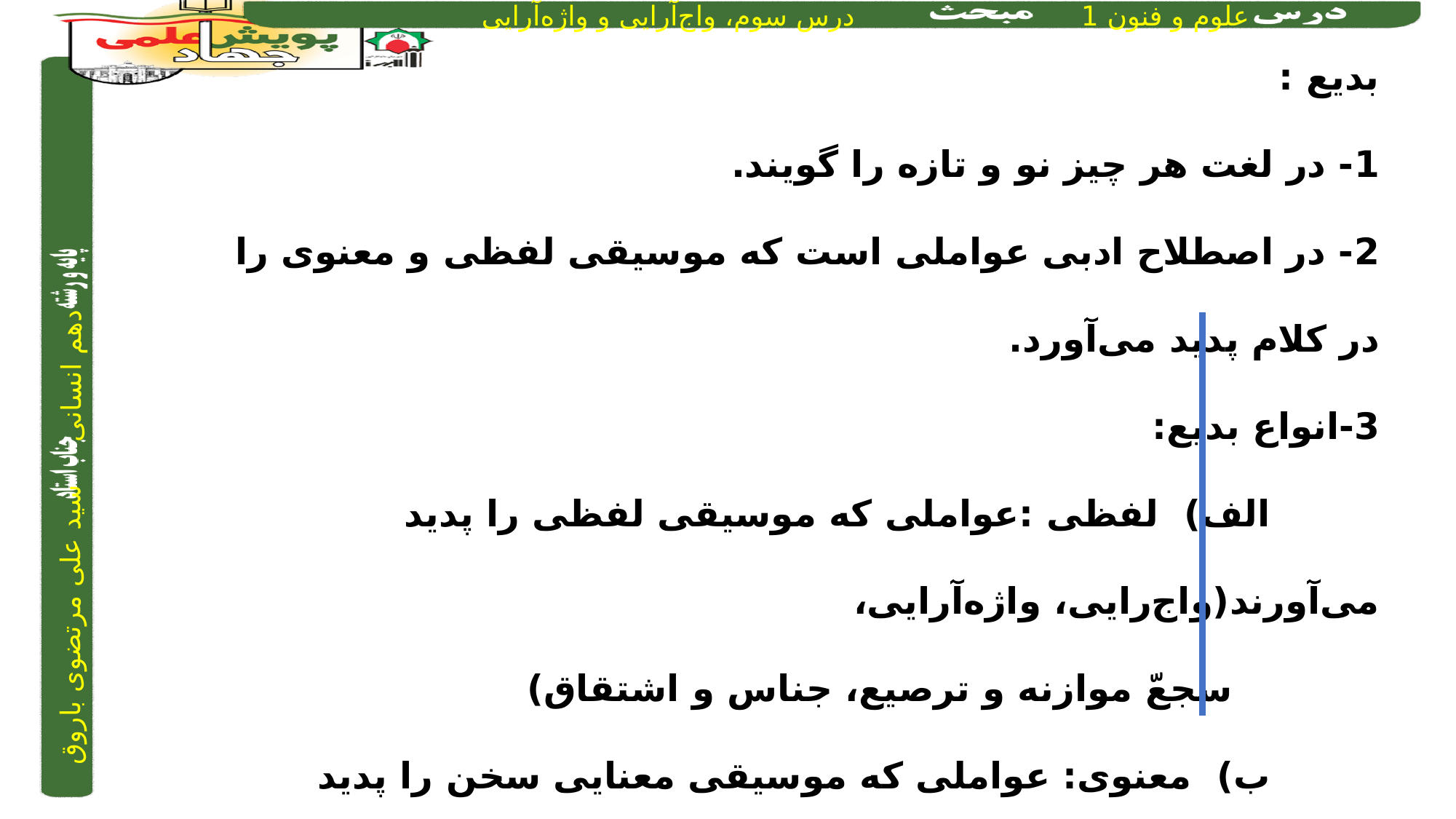

بدیع :
1- در لغت هر چیز نو و تازه را گویند.
2- در اصطلاح ادبی عواملی است که موسیقی لفظی و معنوی را در کلام پدید می‌آورد.
3-انواع بدیع:
		الف)  لفظی :عواملی که موسیقی لفظی را پدید می‌آورند(واج‌رایی، واژه‌آرایی‌،
		   سجعّ موازنه و ترصیع، جناس و اشتقاق)
		ب)  معنوی: عواملی که موسیقی معنایی سخن را پدید می‌آورند.(این نوع از
		      بدیع را درسال دوازدهم خواهیم خواند.)